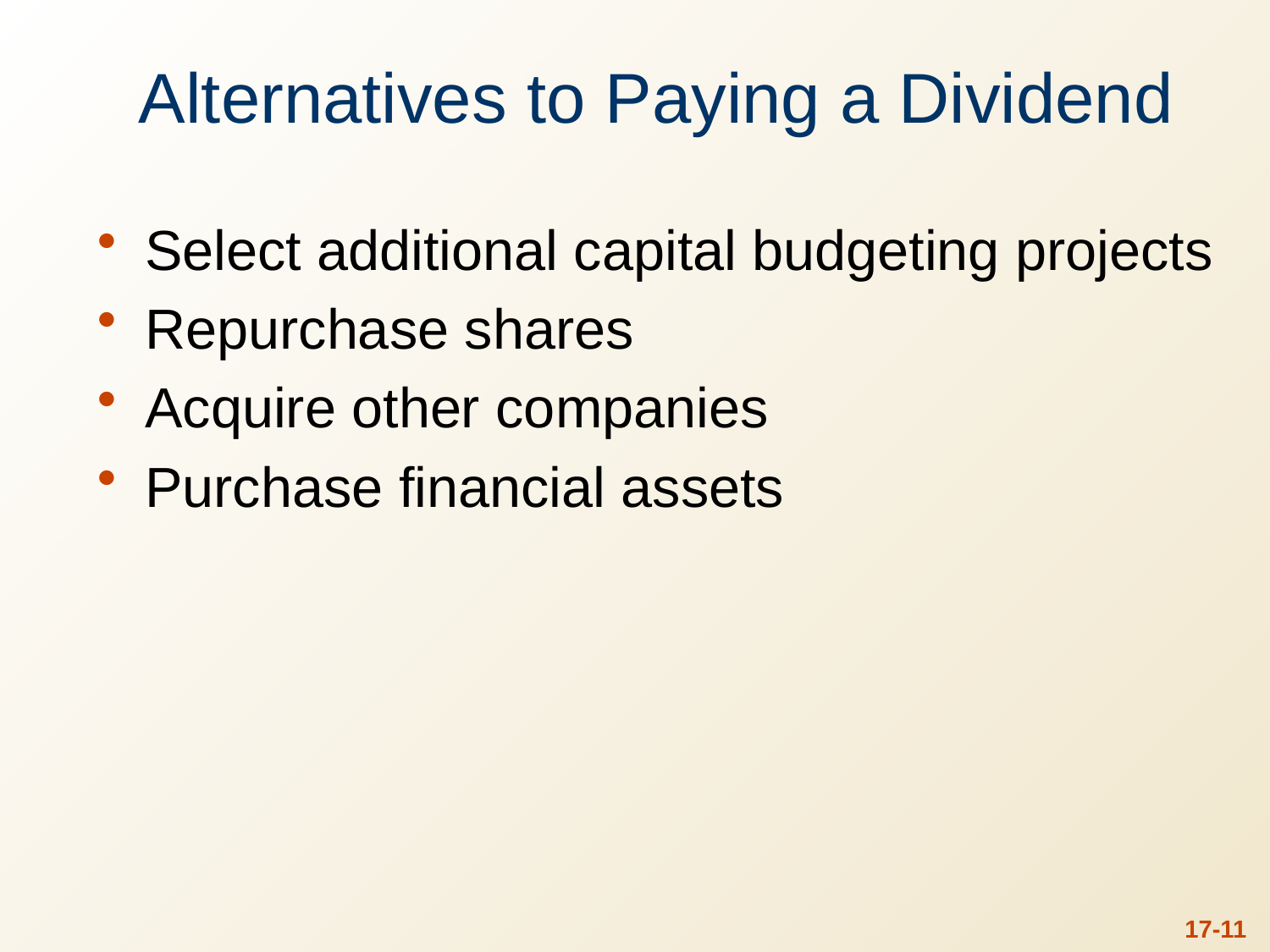

# Alternatives to Paying a Dividend
Select additional capital budgeting projects
Repurchase shares
Acquire other companies
Purchase financial assets
17-11